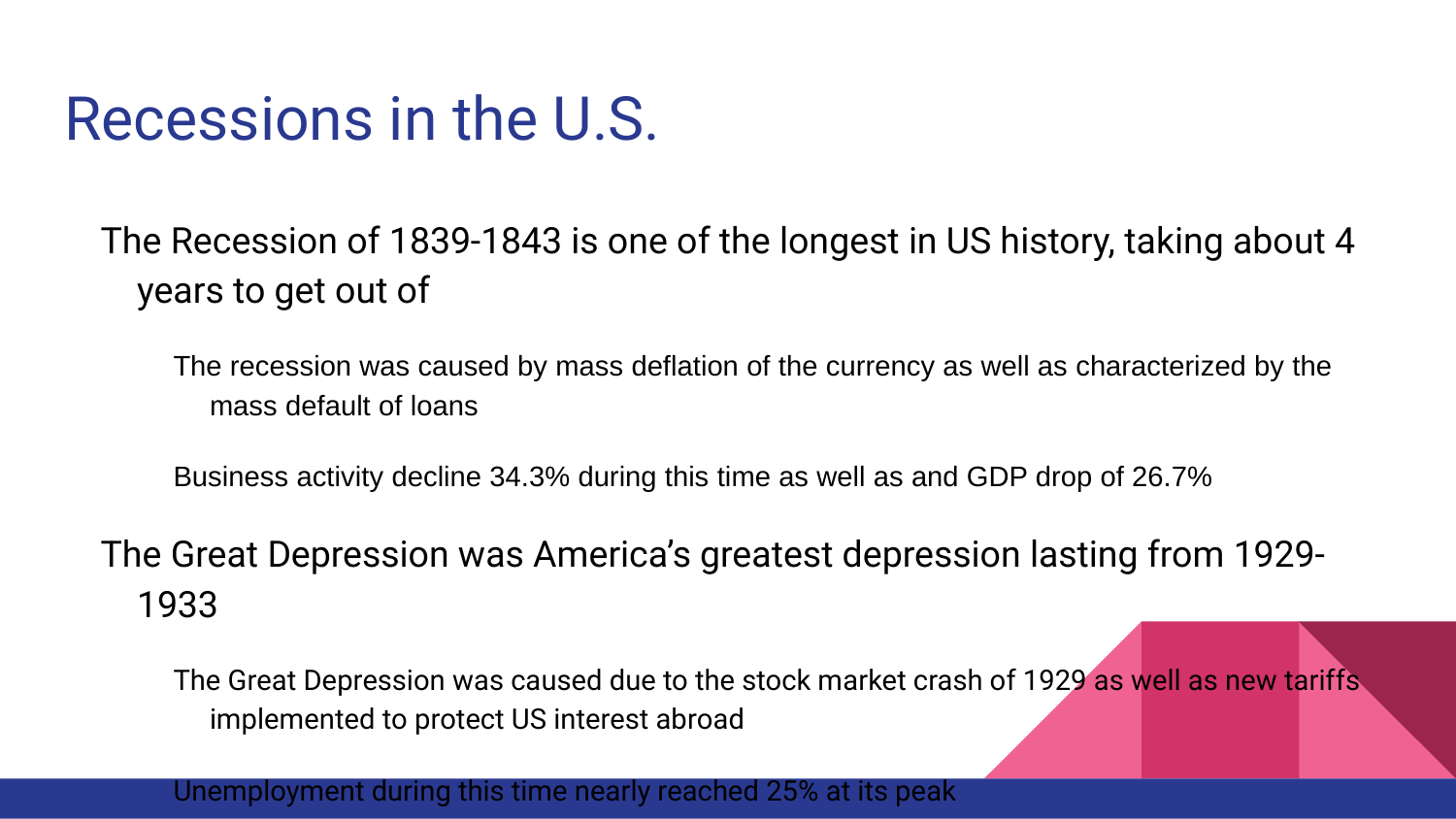

# Recessions in the U.S.
The Recession of 1839-1843 is one of the longest in US history, taking about 4 years to get out of
The recession was caused by mass deflation of the currency as well as characterized by the mass default of loans
Business activity decline 34.3% during this time as well as and GDP drop of 26.7%
The Great Depression was America’s greatest depression lasting from 1929-1933
The Great Depression was caused due to the stock market crash of 1929 as well as new tariffs implemented to protect US interest abroad
Unemployment during this time nearly reached 25% at its peak
The Great Depression also plagued the rest of the 1930’s with economic misfortune as well as future recessions as seen in 37-38